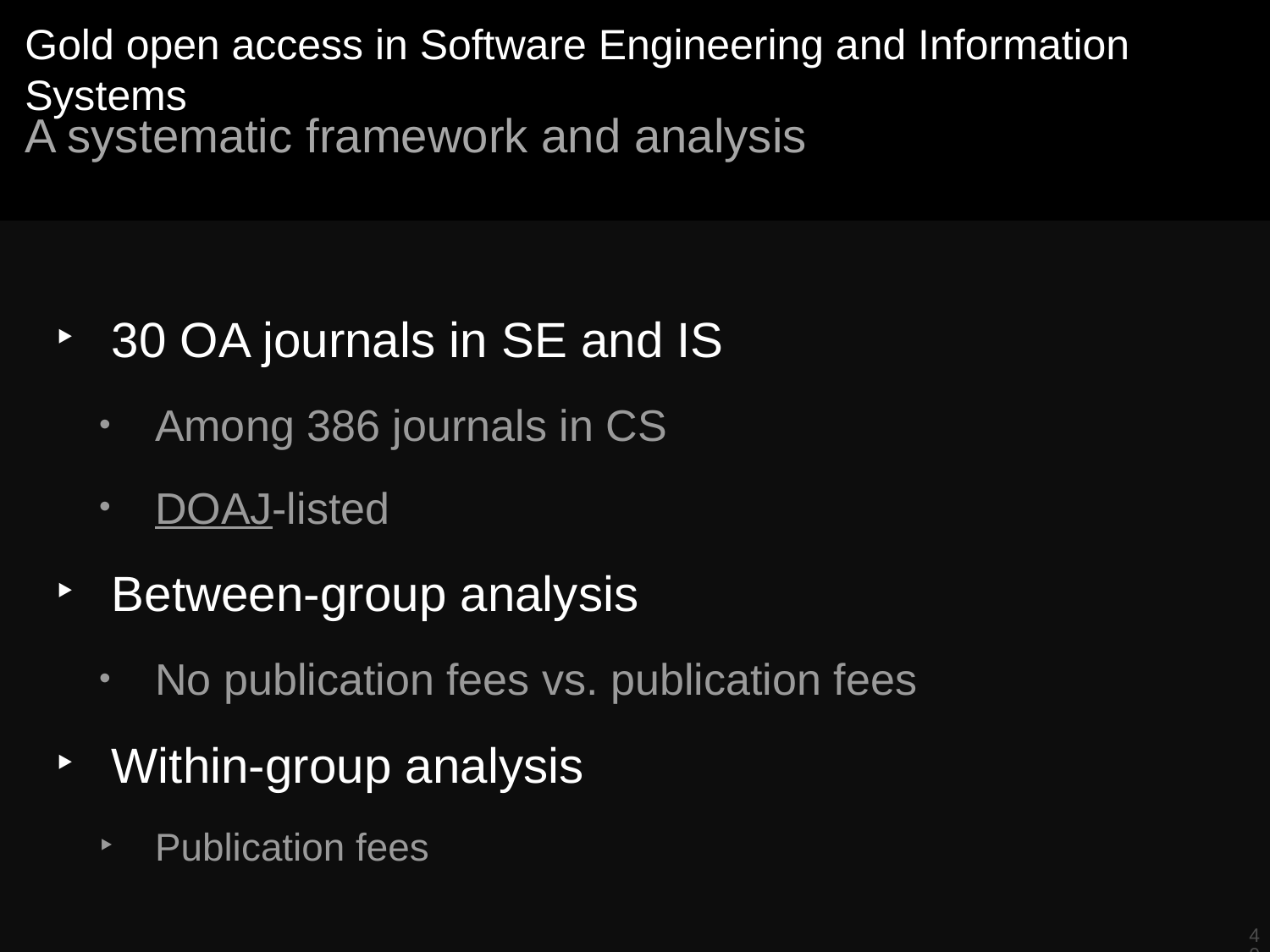

# Gold open access in Software Engineering and Information Systems
A systematic framework and analysis
30 OA journals in SE and IS
Among 386 journals in CS
DOAJ-listed
Between-group analysis
No publication fees vs. publication fees
Within-group analysis
Publication fees
40